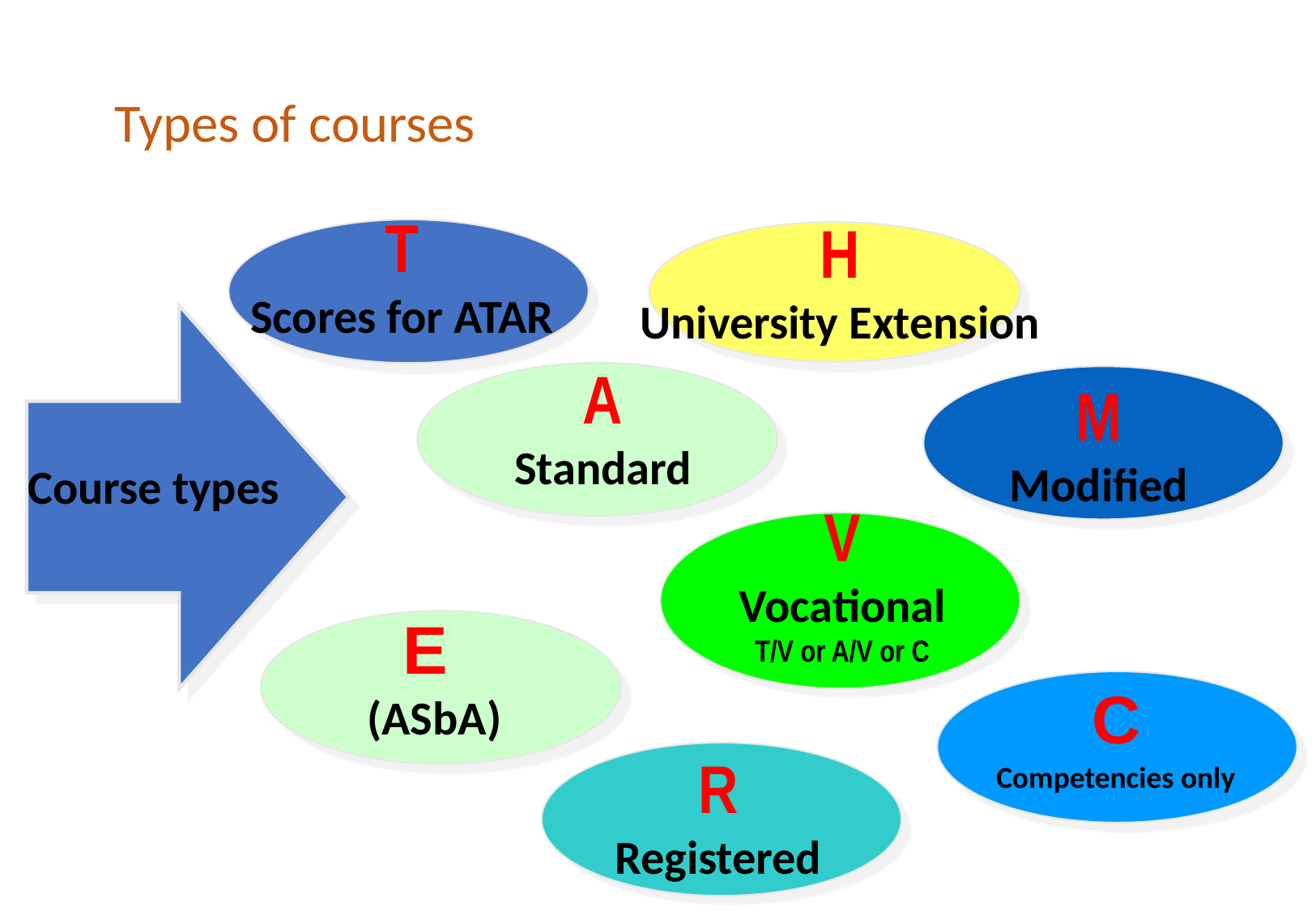

Types of courses
T
Scores for ATAR
H
University Extension

A
Standard

M
Modified
Course types
V
Vocational
T/V or A/V or C

E
(ASbA)

C
Competencies only

R
Registered